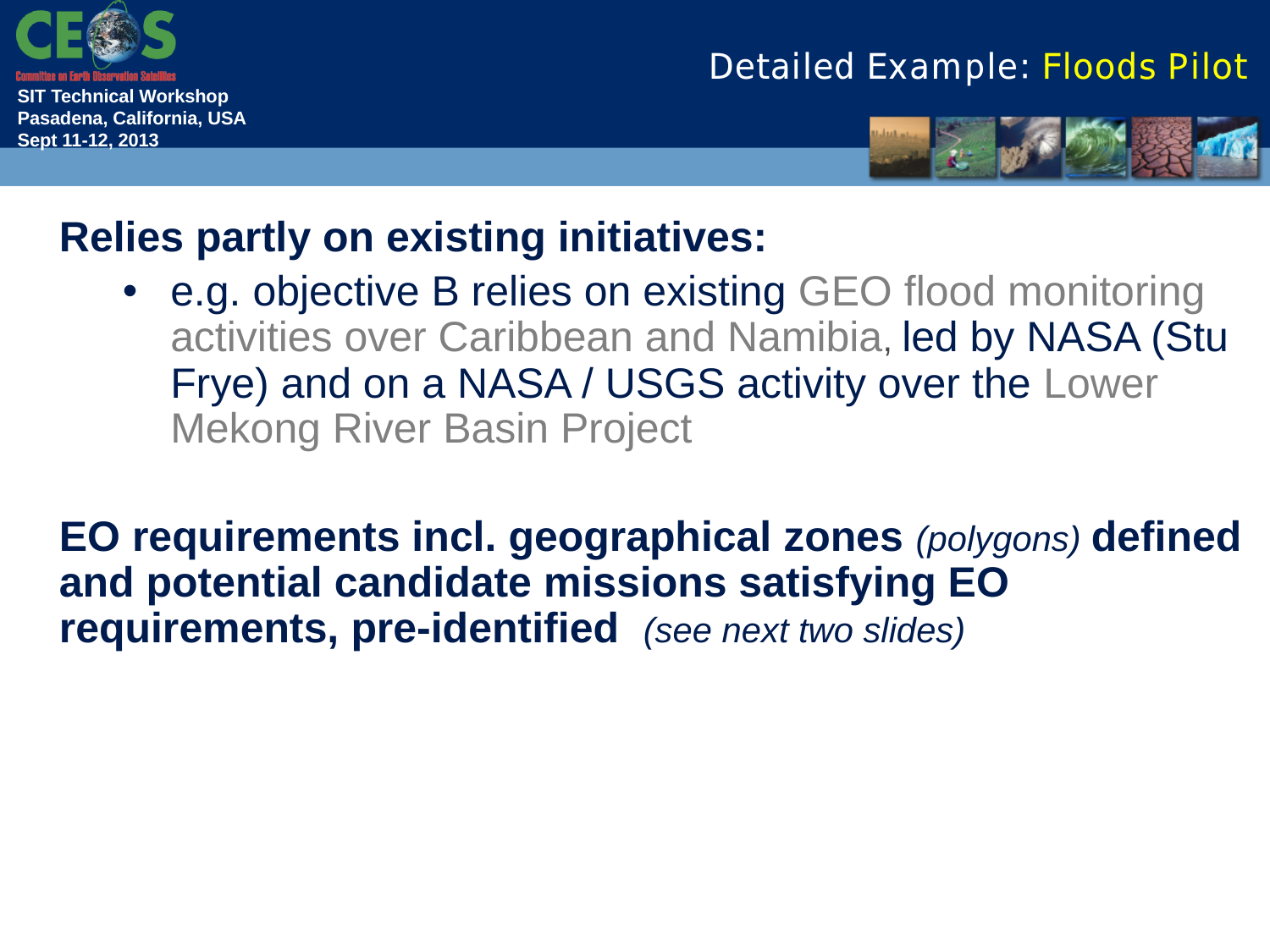

Detailed Example: Floods Pilot
Relies partly on existing initiatives:
e.g. objective B relies on existing GEO flood monitoring activities over Caribbean and Namibia, led by NASA (Stu Frye) and on a NASA / USGS activity over the Lower Mekong River Basin Project

EO requirements incl. geographical zones (polygons) defined and potential candidate missions satisfying EO requirements, pre-identified  (see next two slides)
9